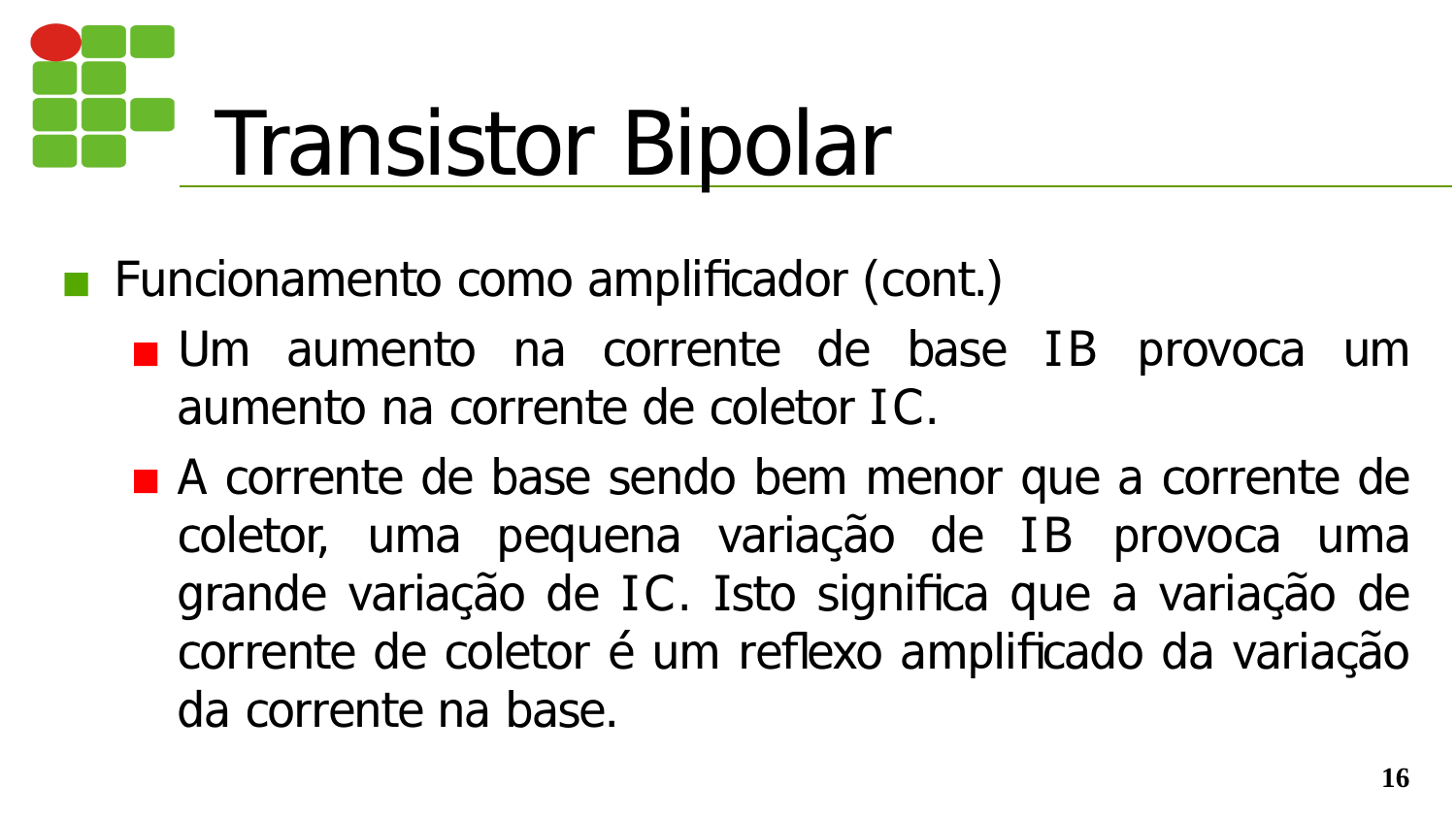

# Transistor Bipolar
Funcionamento como amplificador (cont.)
Um aumento na corrente de base IB provoca um aumento na corrente de coletor IC.
A corrente de base sendo bem menor que a corrente de coletor, uma pequena variação de IB provoca uma grande variação de IC. Isto significa que a variação de corrente de coletor é um reflexo amplificado da variação da corrente na base.
16